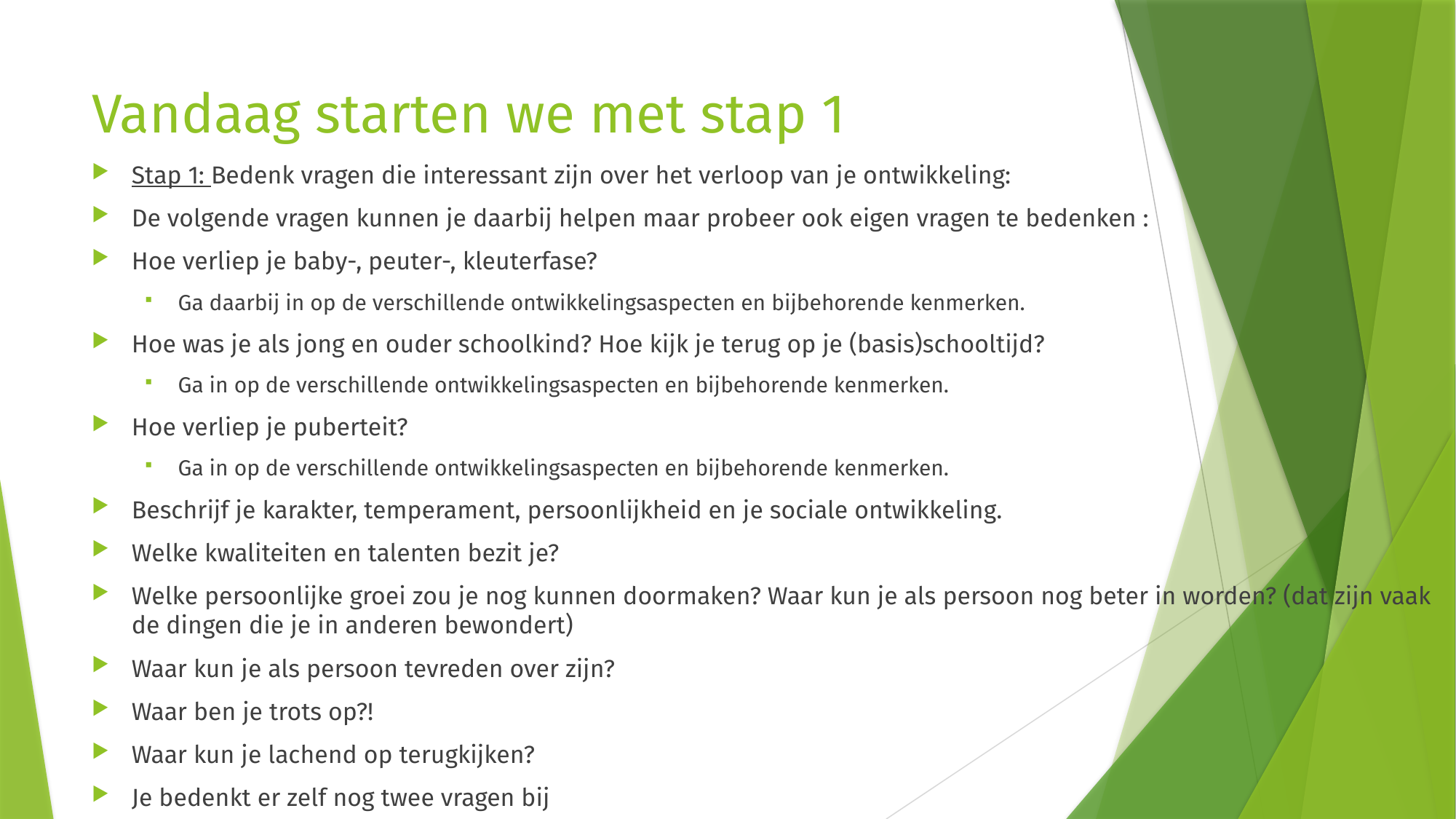

# Vandaag starten we met stap 1
Stap 1: Bedenk vragen die interessant zijn over het verloop van je ontwikkeling:
De volgende vragen kunnen je daarbij helpen maar probeer ook eigen vragen te bedenken :
Hoe verliep je baby-, peuter-, kleuterfase?
Ga daarbij in op de verschillende ontwikkelingsaspecten en bijbehorende kenmerken.
Hoe was je als jong en ouder schoolkind? Hoe kijk je terug op je (basis)schooltijd?
Ga in op de verschillende ontwikkelingsaspecten en bijbehorende kenmerken.
Hoe verliep je puberteit?
Ga in op de verschillende ontwikkelingsaspecten en bijbehorende kenmerken.
Beschrijf je karakter, temperament, persoonlijkheid en je sociale ontwikkeling.
Welke kwaliteiten en talenten bezit je?
Welke persoonlijke groei zou je nog kunnen doormaken? Waar kun je als persoon nog beter in worden? (dat zijn vaak de dingen die je in anderen bewondert)
Waar kun je als persoon tevreden over zijn?
Waar ben je trots op?!
Waar kun je lachend op terugkijken?
Je bedenkt er zelf nog twee vragen bij